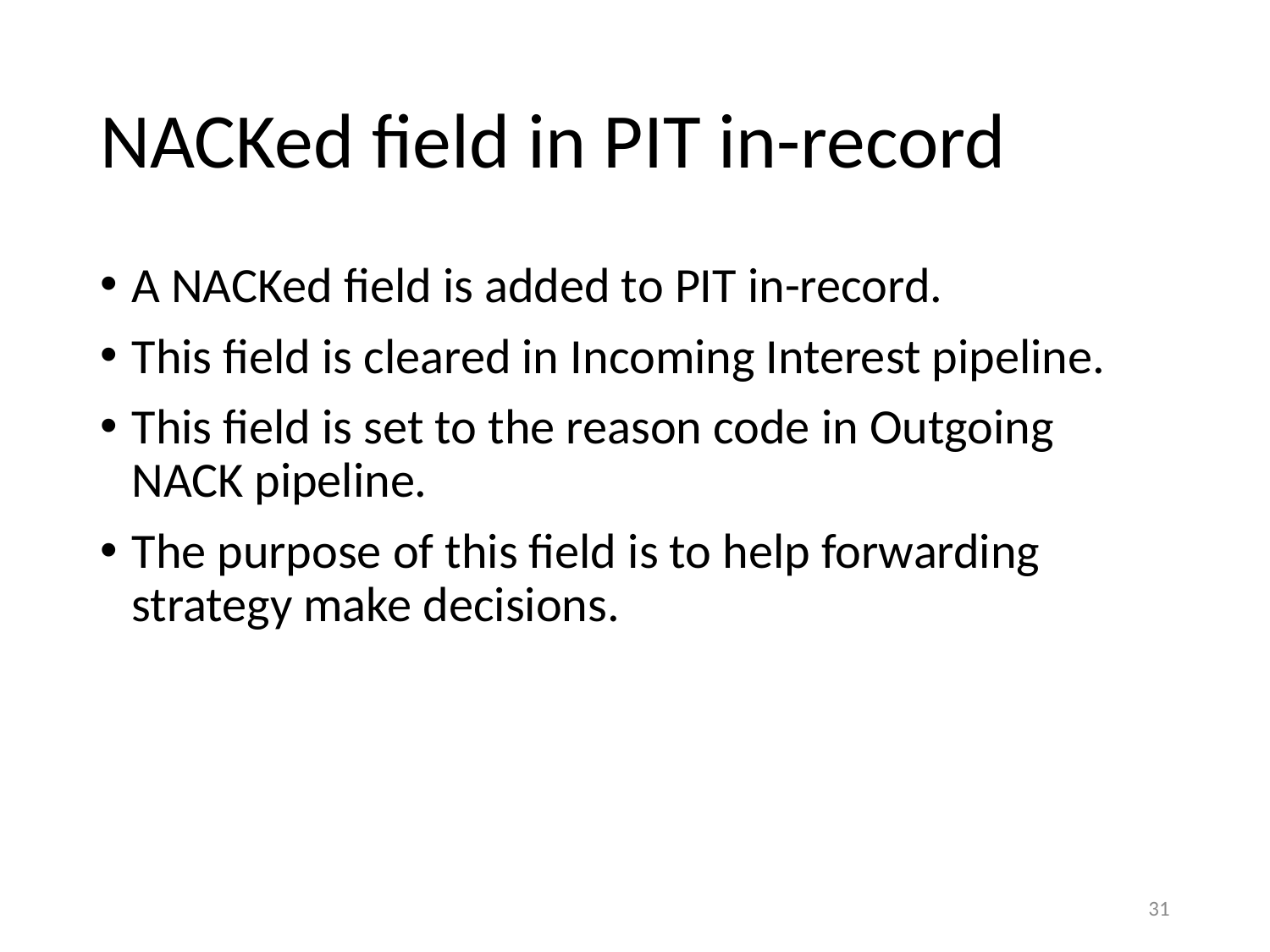

# NACKed field in PIT in-record
A NACKed field is added to PIT in-record.
This field is cleared in Incoming Interest pipeline.
This field is set to the reason code in Outgoing NACK pipeline.
The purpose of this field is to help forwarding strategy make decisions.
31